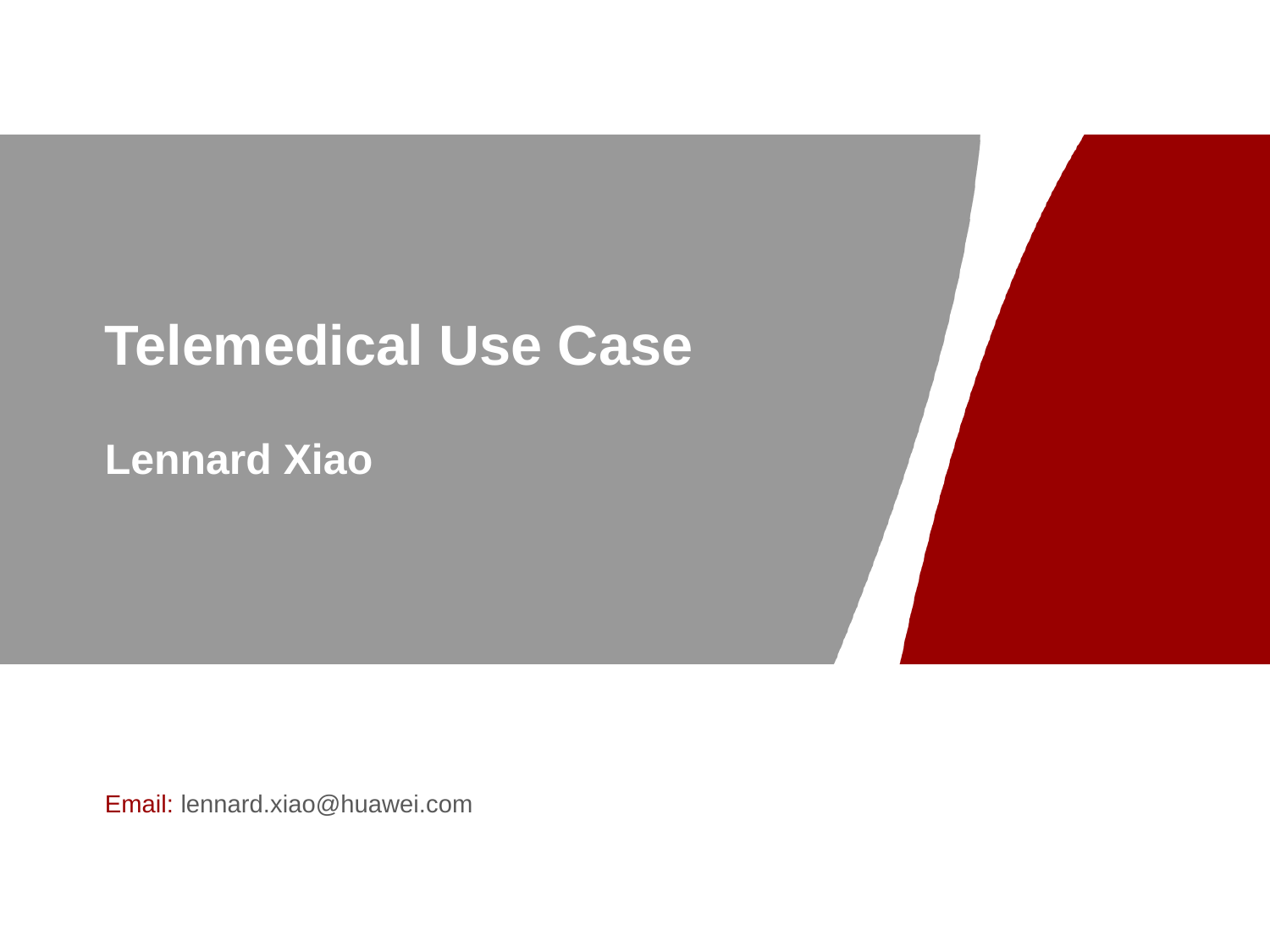

# Telemedical Use Case
Lennard Xiao
Email: lennard.xiao@huawei.com